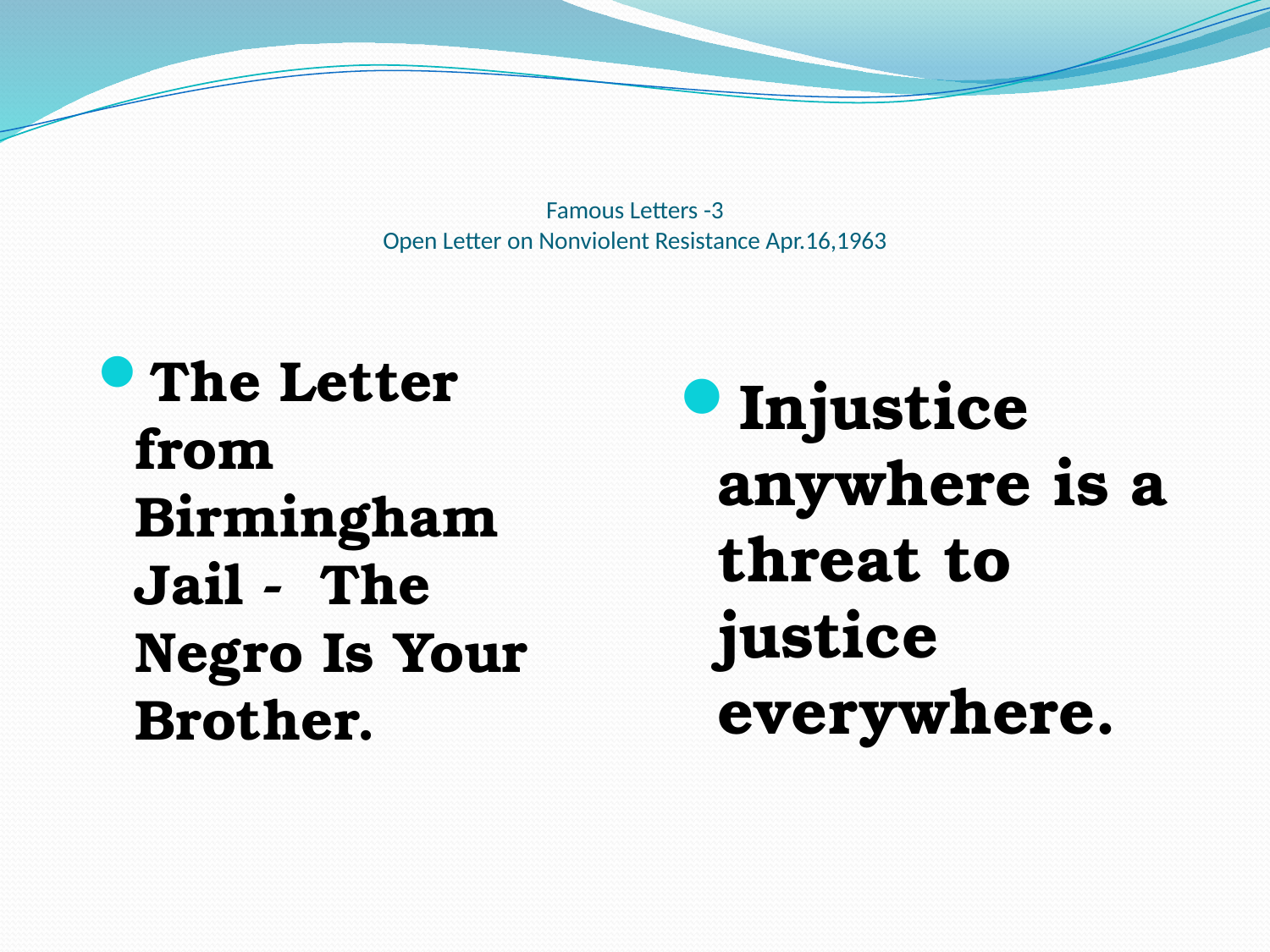

# Famous Letters -3 Open Letter on Nonviolent Resistance Apr.16,1963
The Letter from Birmingham Jail -  The Negro Is Your Brother.

Injustice anywhere is a threat to justice everywhere.